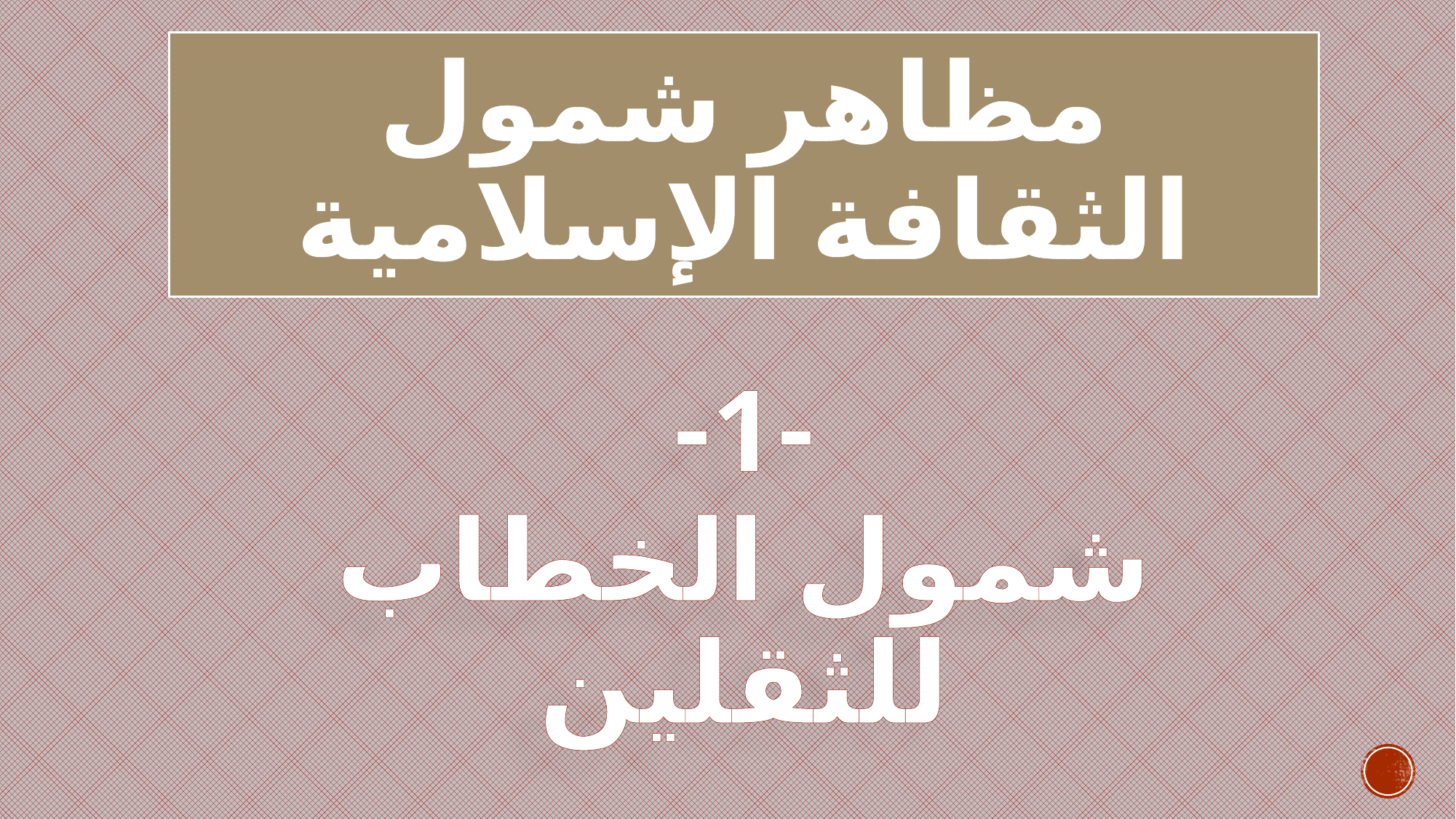

# مظاهر شمول الثقافة الإسلامية

-1-
شمول الخطاب للثقلين